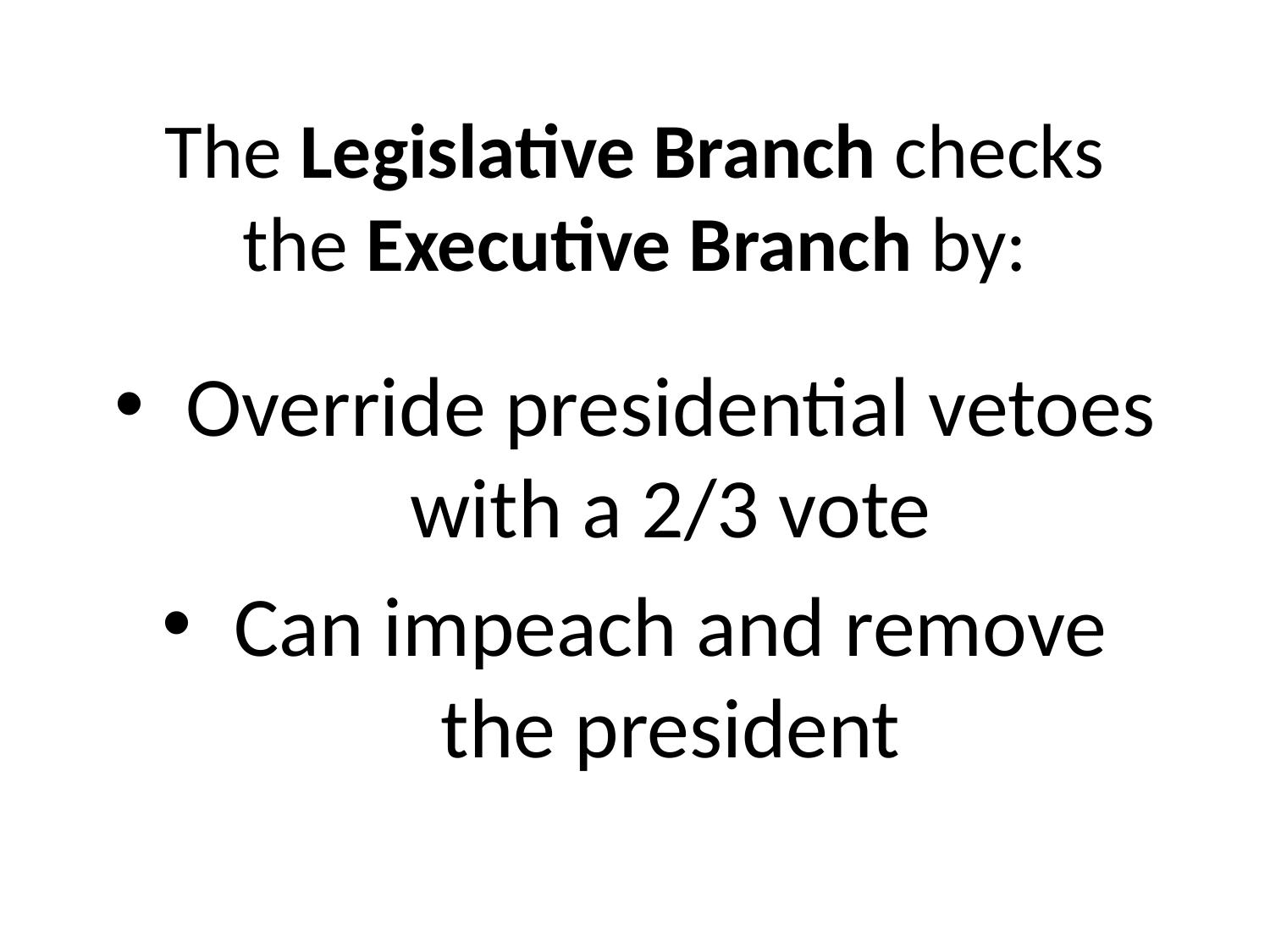

# The Legislative Branch checks the Executive Branch by:
Override presidential vetoes with a 2/3 vote
Can impeach and remove the president